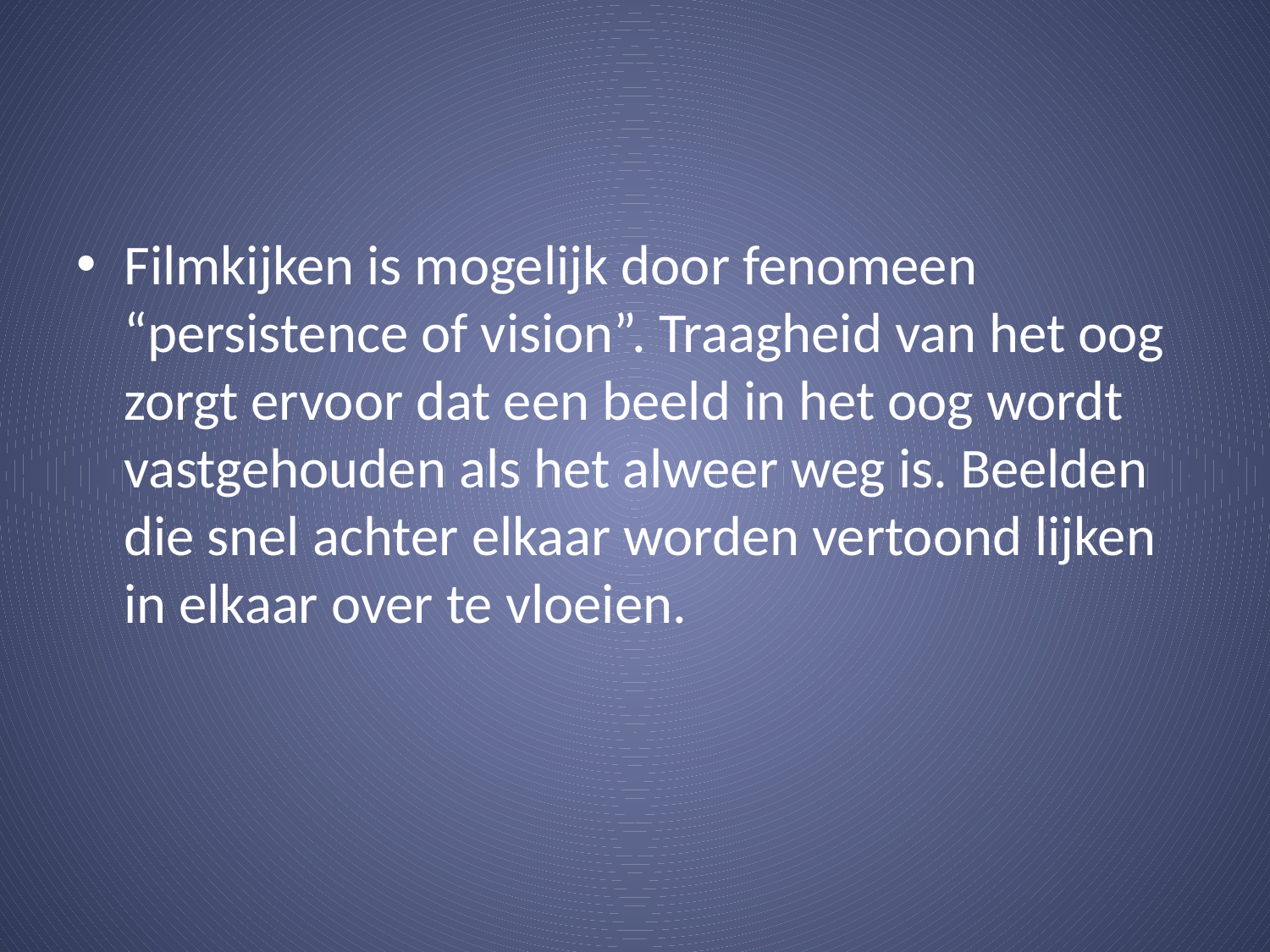

#
Filmkijken is mogelijk door fenomeen “persistence of vision”. Traagheid van het oog zorgt ervoor dat een beeld in het oog wordt vastgehouden als het alweer weg is. Beelden die snel achter elkaar worden vertoond lijken in elkaar over te vloeien.